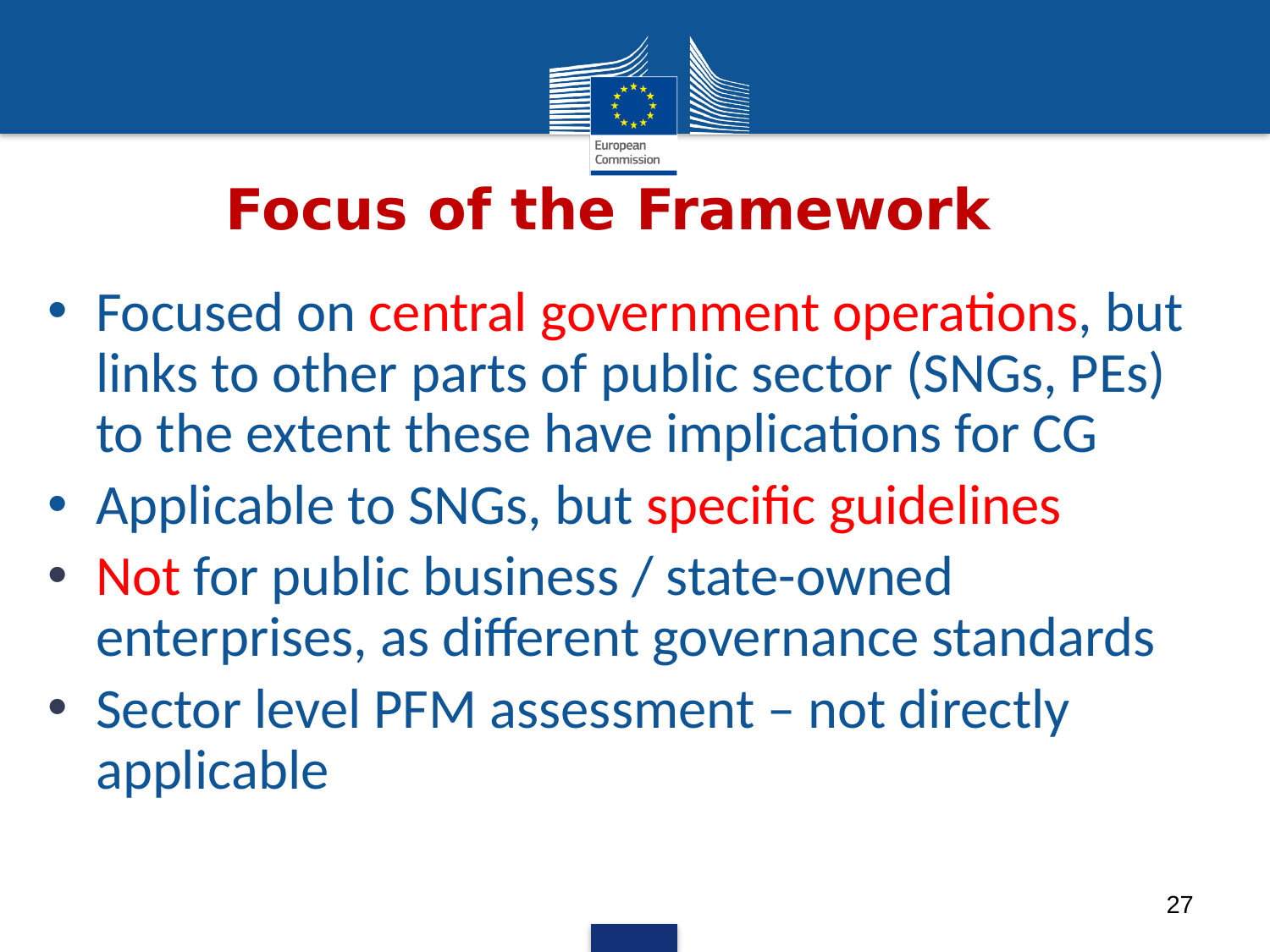

# Focus of the Framework
Focused on central government operations, but links to other parts of public sector (SNGs, PEs) to the extent these have implications for CG
Applicable to SNGs, but specific guidelines
Not for public business / state-owned enterprises, as different governance standards
Sector level PFM assessment – not directly applicable

27